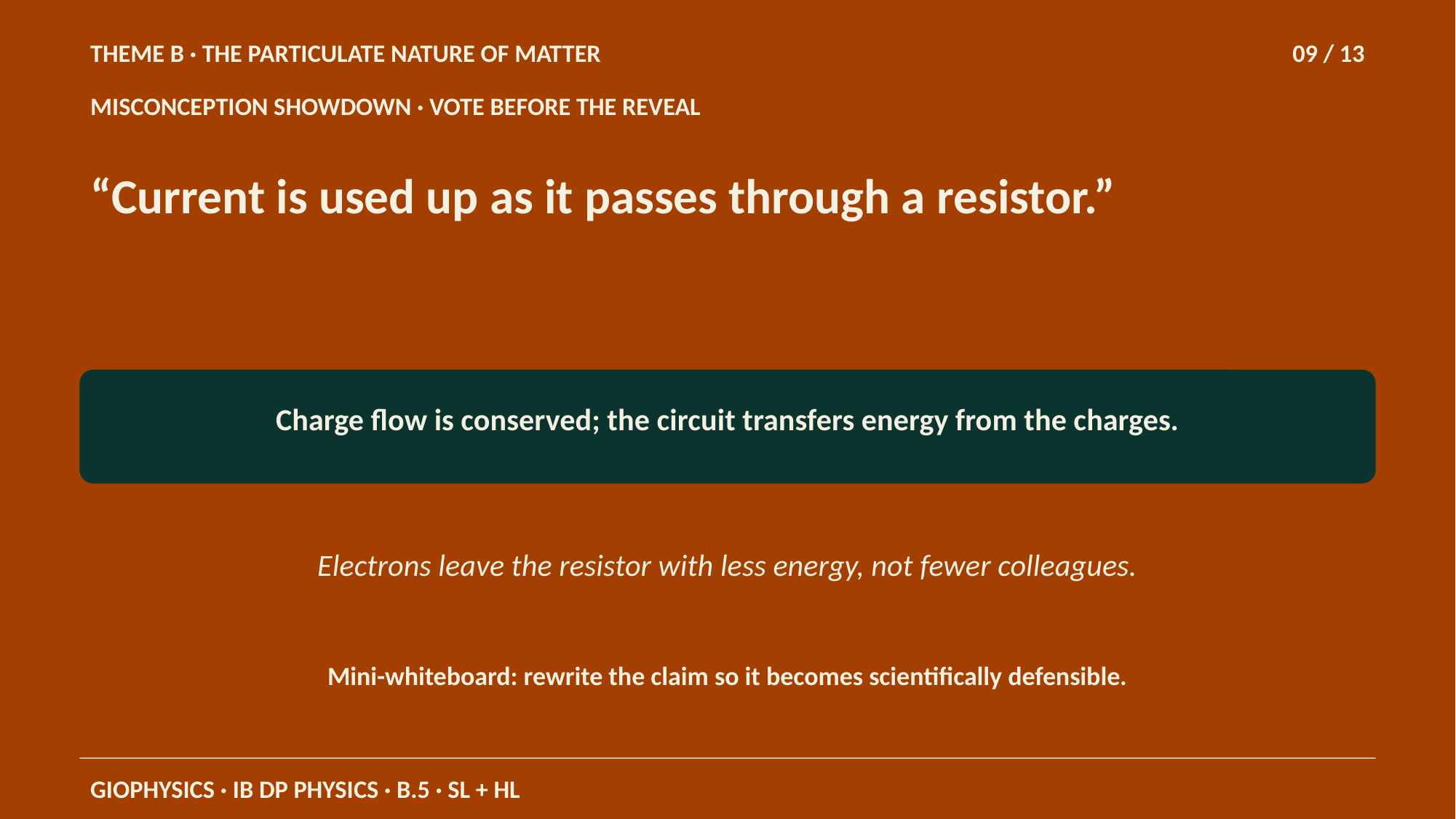

THEME B · THE PARTICULATE NATURE OF MATTER
09 / 13
MISCONCEPTION SHOWDOWN · VOTE BEFORE THE REVEAL
“Current is used up as it passes through a resistor.”

Charge flow is conserved; the circuit transfers energy from the charges.
Electrons leave the resistor with less energy, not fewer colleagues.
Mini-whiteboard: rewrite the claim so it becomes scientifically defensible.

GIOPHYSICS · IB DP PHYSICS · B.5 · SL + HL